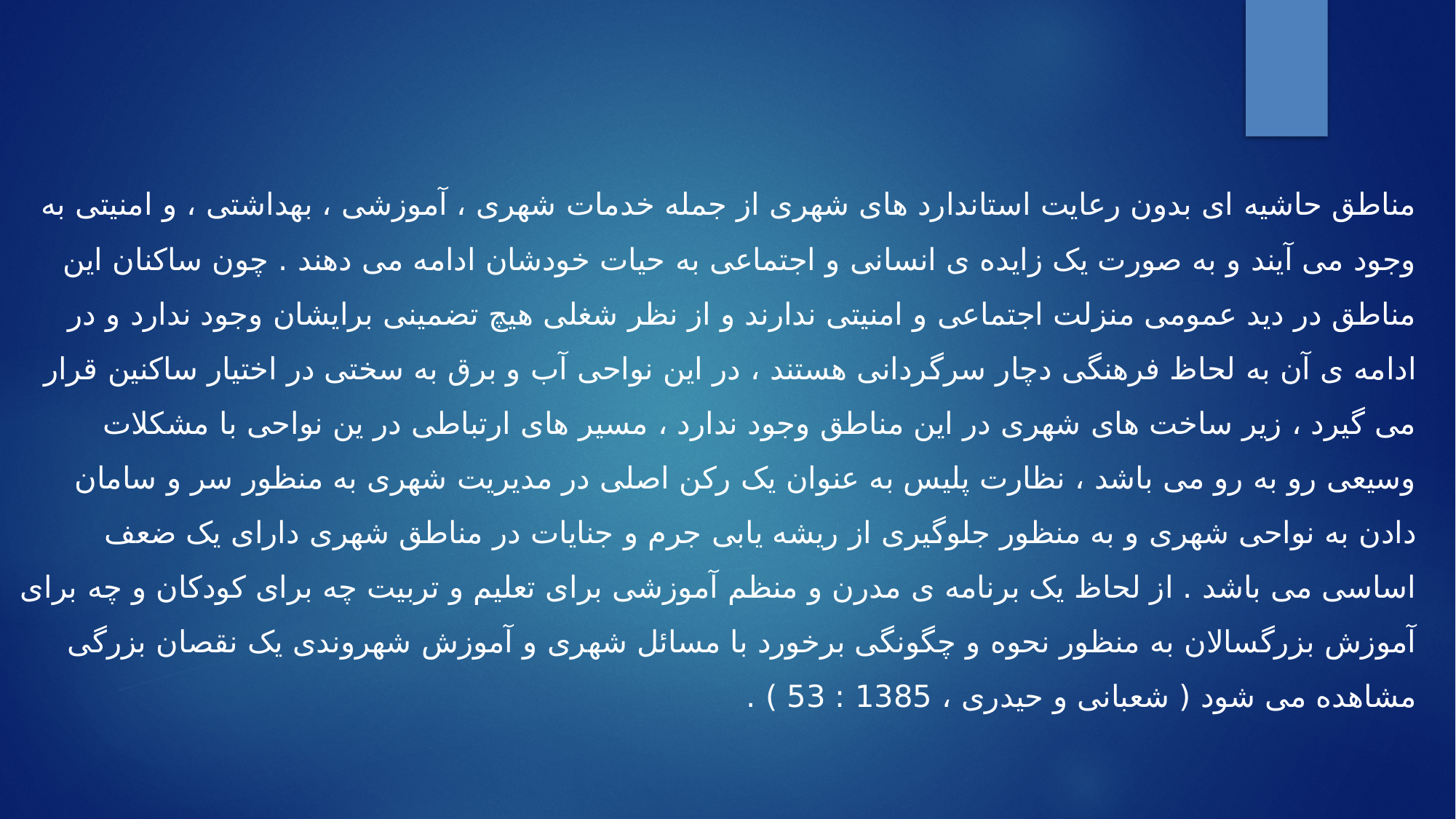

مناطق حاشیه ای بدون رعایت استاندارد های شهری از جمله خدمات شهری ، آموزشی ، بهداشتی ، و امنیتی به وجود می آیند و به صورت یک زایده ی انسانی و اجتماعی به حیات خودشان ادامه می دهند . چون ساکنان این مناطق در دید عمومی منزلت اجتماعی و امنیتی ندارند و از نظر شغلی هیچ تضمینی برایشان وجود ندارد و در ادامه ی آن به لحاظ فرهنگی دچار سرگردانی هستند ، در این نواحی آب و برق به سختی در اختیار ساکنین قرار می گیرد ، زیر ساخت های شهری در این مناطق وجود ندارد ، مسیر های ارتباطی در ین نواحی با مشکلات وسیعی رو به رو می باشد ، نظارت پلیس به عنوان یک رکن اصلی در مدیریت شهری به منظور سر و سامان دادن به نواحی شهری و به منظور جلوگیری از ریشه یابی جرم و جنایات در مناطق شهری دارای یک ضعف اساسی می باشد . از لحاظ یک برنامه ی مدرن و منظم آموزشی برای تعلیم و تربیت چه برای کودکان و چه برای آموزش بزرگسالان به منظور نحوه و چگونگی برخورد با مسائل شهری و آموزش شهروندی یک نقصان بزرگی مشاهده می شود ( شعبانی و حیدری ، 1385 : 53 ) .